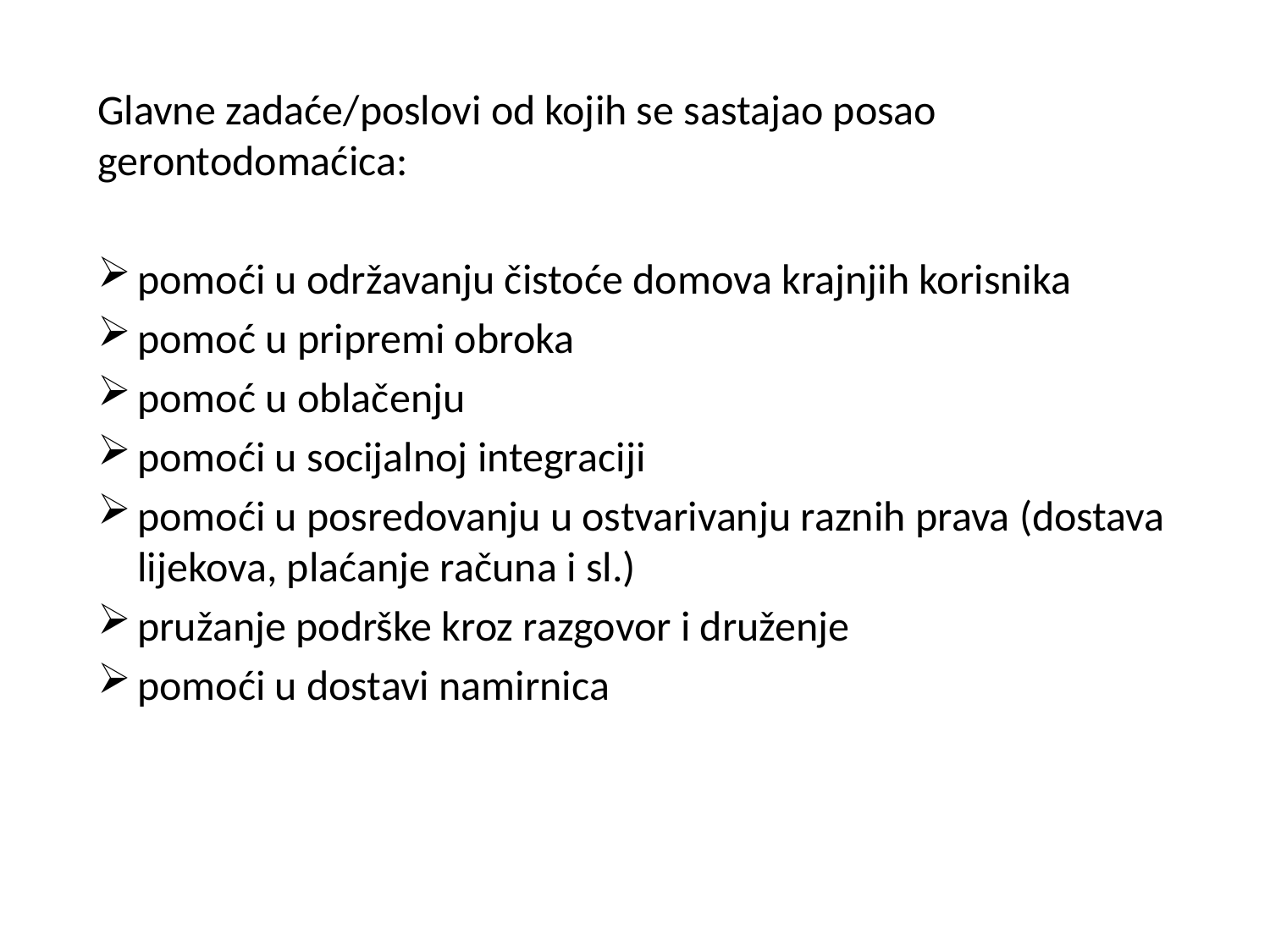

Glavne zadaće/poslovi od kojih se sastajao posao gerontodomaćica:

pomoći u održavanju čistoće domova krajnjih korisnika
pomoć u pripremi obroka
pomoć u oblačenju
pomoći u socijalnoj integraciji
pomoći u posredovanju u ostvarivanju raznih prava (dostava lijekova, plaćanje računa i sl.)
pružanje podrške kroz razgovor i druženje
pomoći u dostavi namirnica